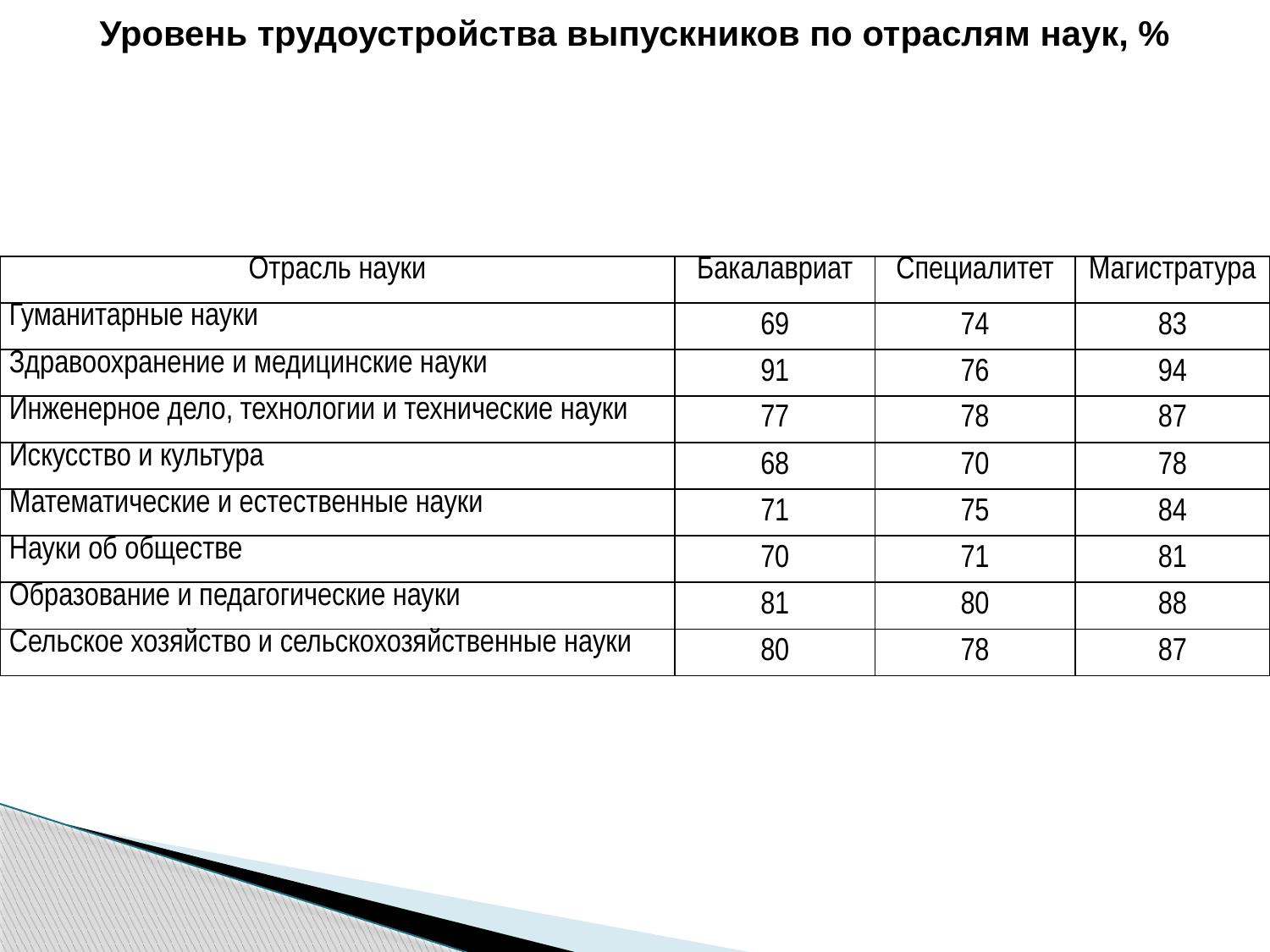

Уровень трудоустройства выпускников по отраслям наук, %
| Отрасль науки | Бакалавриат | Специалитет | Магистратура |
| --- | --- | --- | --- |
| Гуманитарные науки | 69 | 74 | 83 |
| Здравоохранение и медицинские науки | 91 | 76 | 94 |
| Инженерное дело, технологии и технические науки | 77 | 78 | 87 |
| Искусство и культура | 68 | 70 | 78 |
| Математические и естественные науки | 71 | 75 | 84 |
| Науки об обществе | 70 | 71 | 81 |
| Образование и педагогические науки | 81 | 80 | 88 |
| Сельское хозяйство и сельскохозяйственные науки | 80 | 78 | 87 |